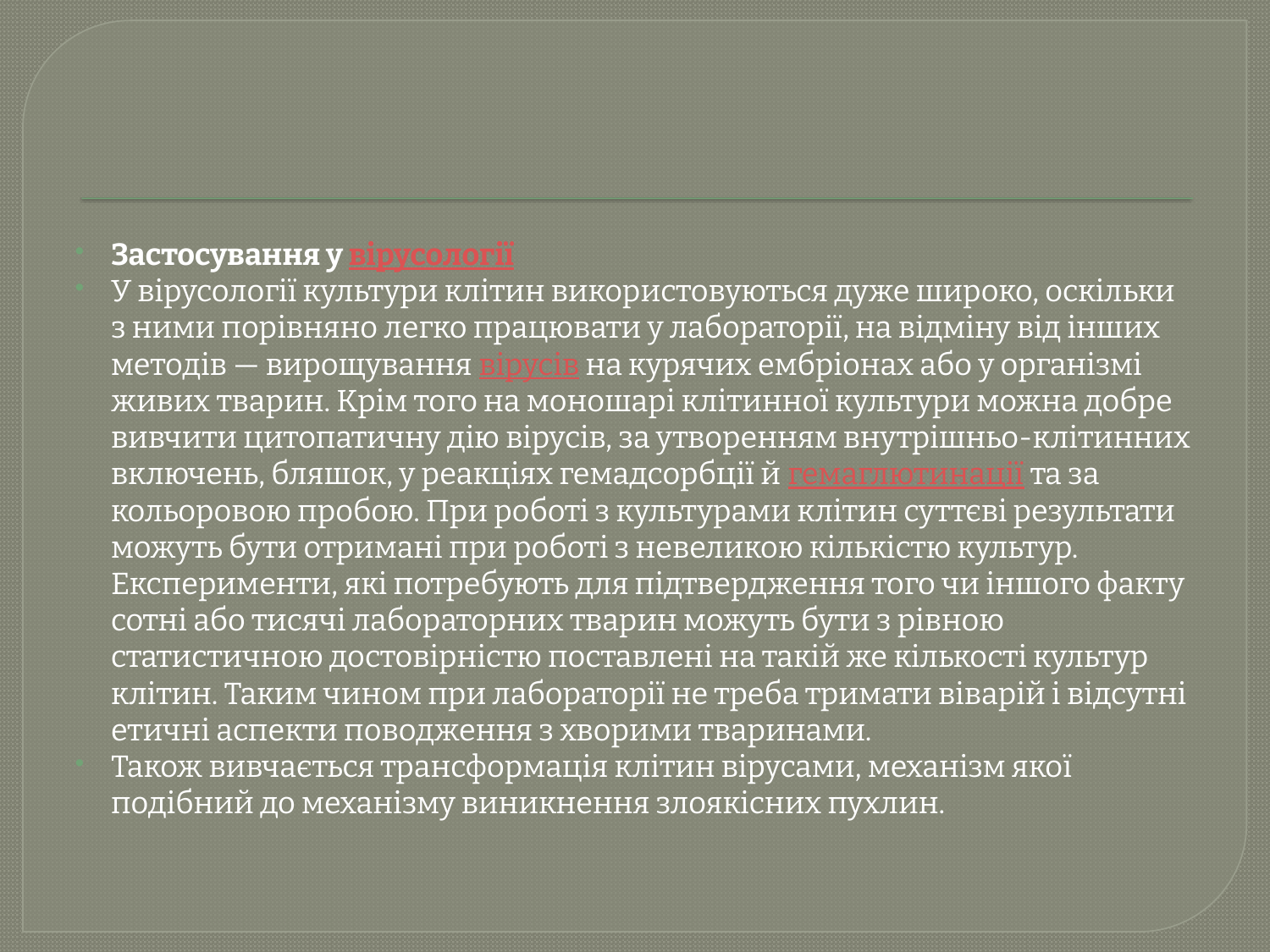

#
Застосування у вірусології
У вірусології культури клітин використовуються дуже широко, оскільки з ними порівняно легко працювати у лабораторії, на відміну від інших методів — вирощування вірусів на курячих ембріонах або у організмі живих тварин. Крім того на моношарі клітинної культури можна добре вивчити цитопатичну дію вірусів, за утворенням внутрішньо-клітинних включень, бляшок, у реакціях гемадсорбції й гемаглютинації та за кольоровою пробою. При роботі з культурами клітин суттєві результати можуть бути отримані при роботі з невеликою кількістю культур. Експерименти, які потребують для підтвердження того чи іншого факту сотні або тисячі лабораторних тварин можуть бути з рівною статистичною достовірністю поставлені на такій же кількості культур клітин. Таким чином при лабораторії не треба тримати віварій і відсутні етичні аспекти поводження з хворими тваринами.
Також вивчається трансформація клітин вірусами, механізм якої подібний до механізму виникнення злоякісних пухлин.